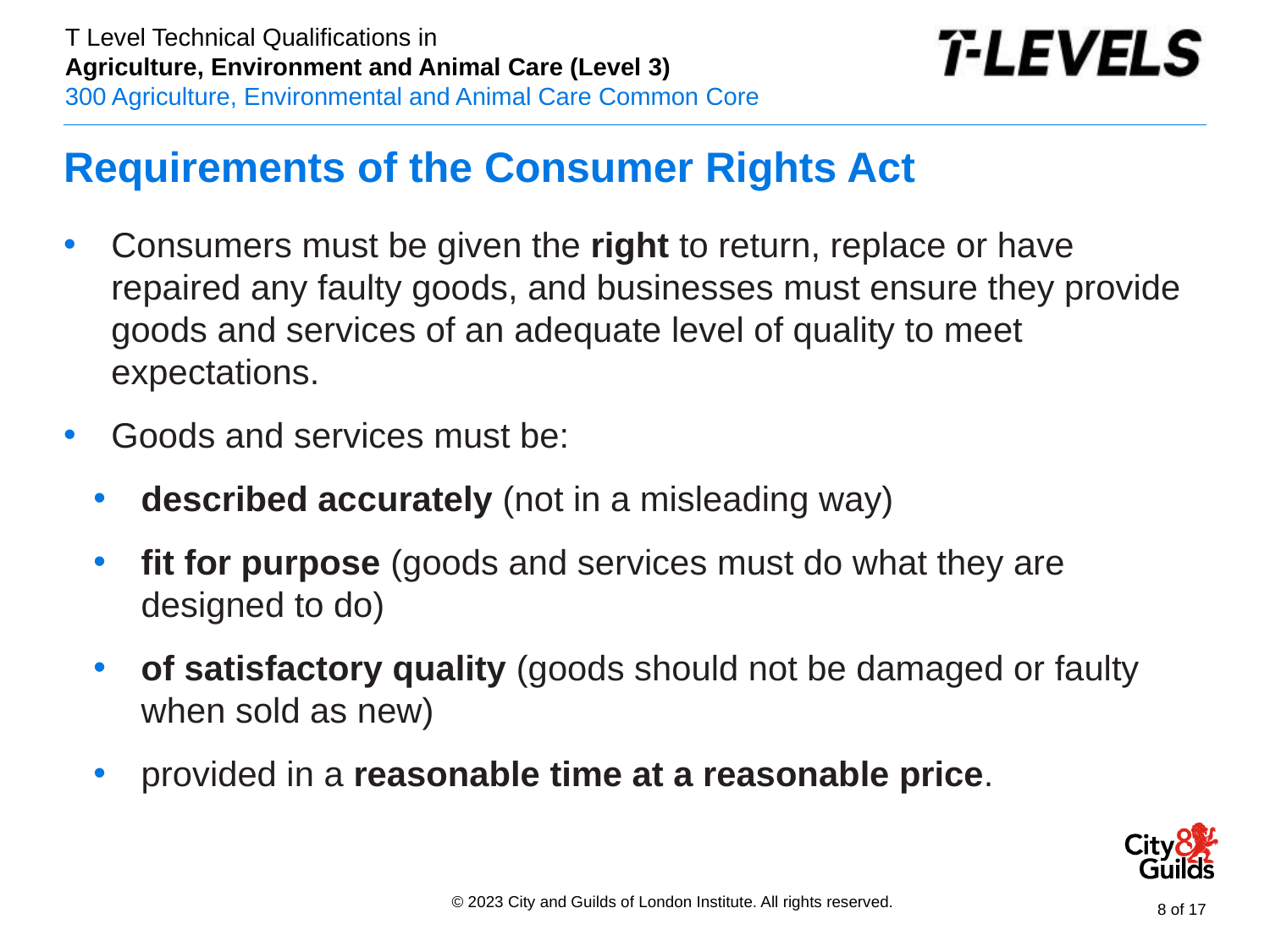

# Requirements of the Consumer Rights Act
Consumers must be given the right to return, replace or have repaired any faulty goods, and businesses must ensure they provide goods and services of an adequate level of quality to meet expectations.
Goods and services must be:
described accurately (not in a misleading way)
fit for purpose (goods and services must do what they are designed to do)
of satisfactory quality (goods should not be damaged or faulty when sold as new)
provided in a reasonable time at a reasonable price.